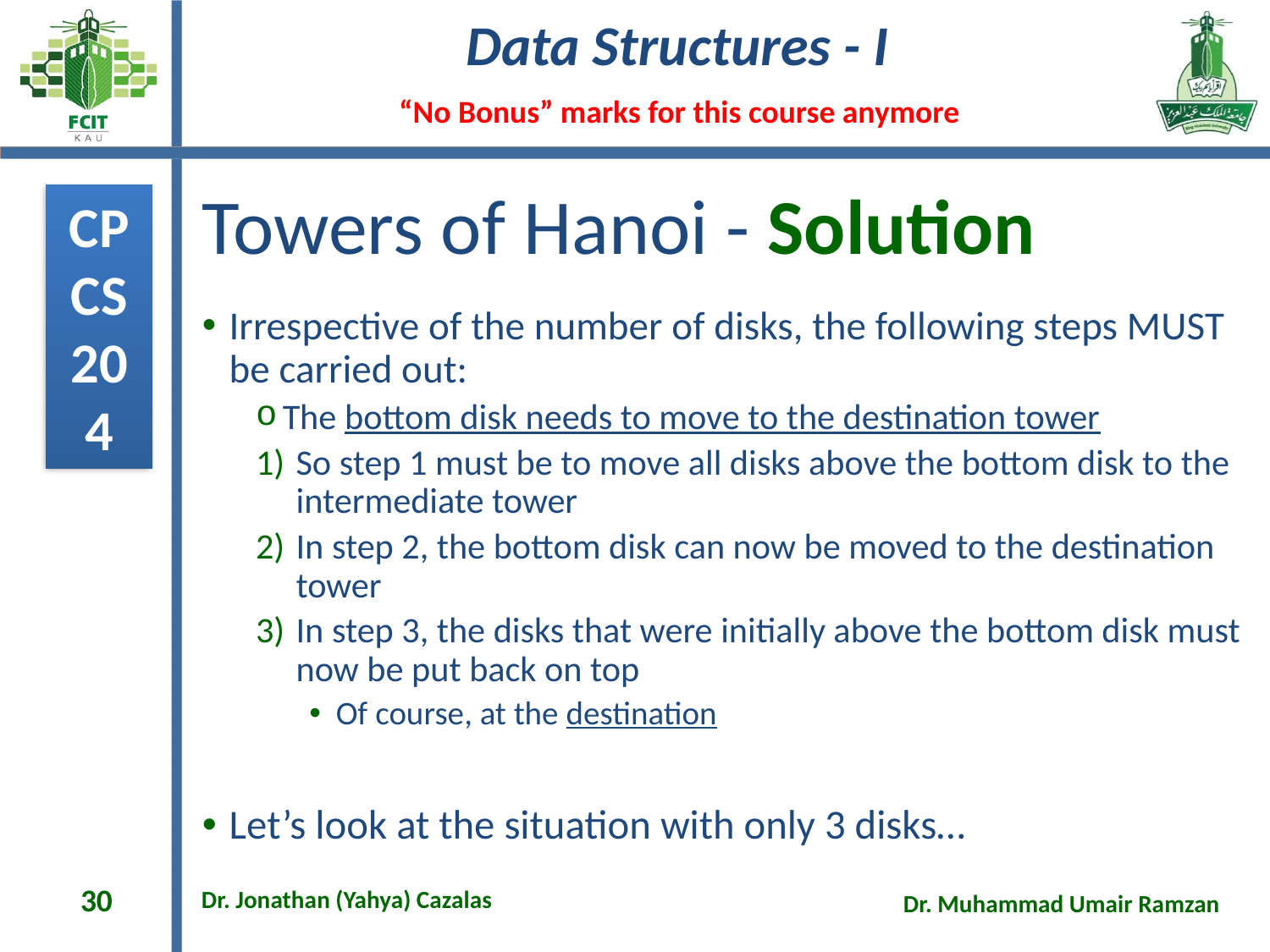

# Towers of Hanoi - Solution
Irrespective of the number of disks, the following steps MUST be carried out:
The bottom disk needs to move to the destination tower
So step 1 must be to move all disks above the bottom disk to the intermediate tower
In step 2, the bottom disk can now be moved to the destination tower
In step 3, the disks that were initially above the bottom disk must now be put back on top
Of course, at the destination

Let’s look at the situation with only 3 disks…

30